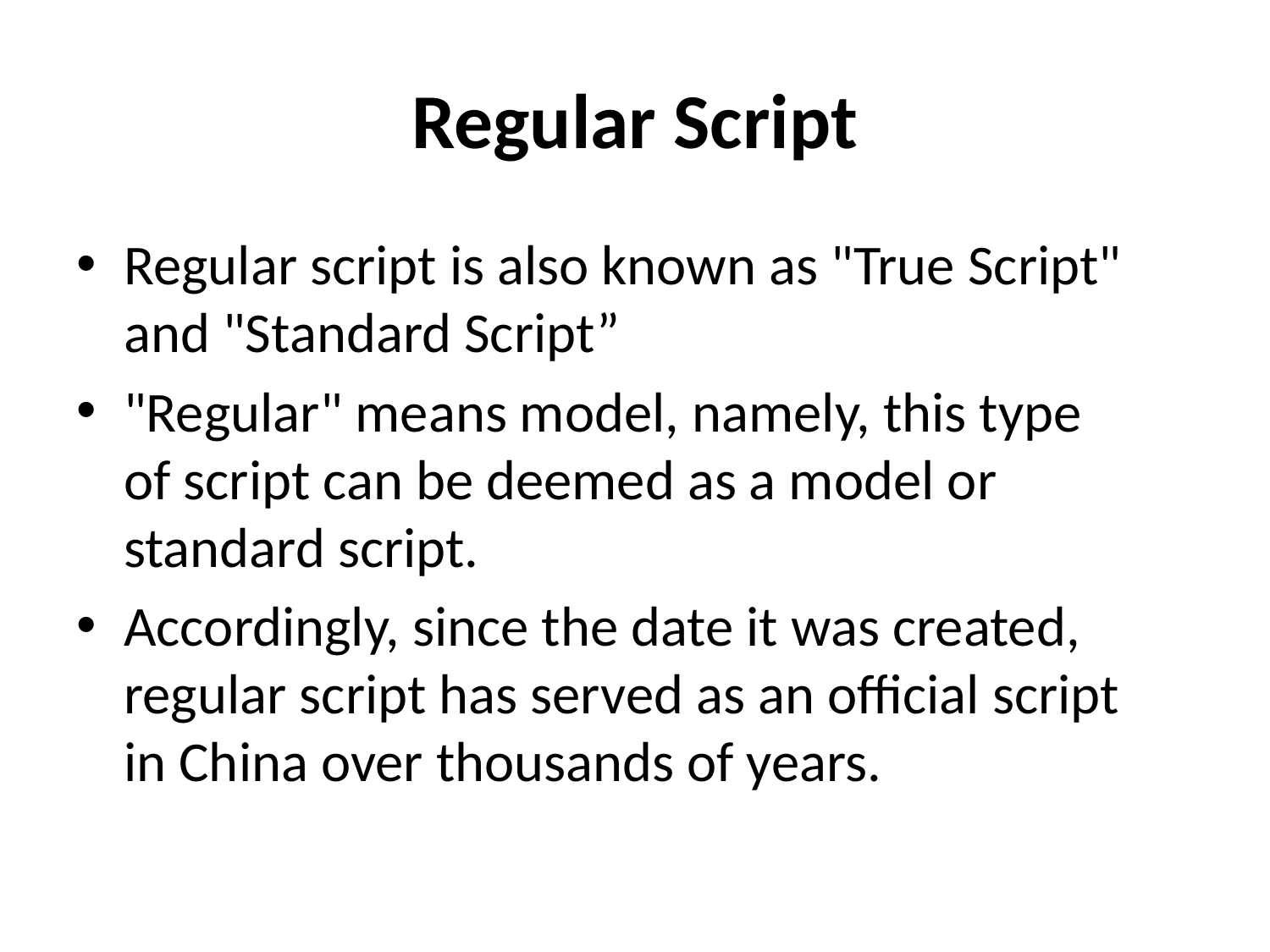

# Regular Script
Regular script is also known as "True Script" and "Standard Script”
"Regular" means model, namely, this type of script can be deemed as a model or standard script.
Accordingly, since the date it was created, regular script has served as an official script in China over thousands of years.